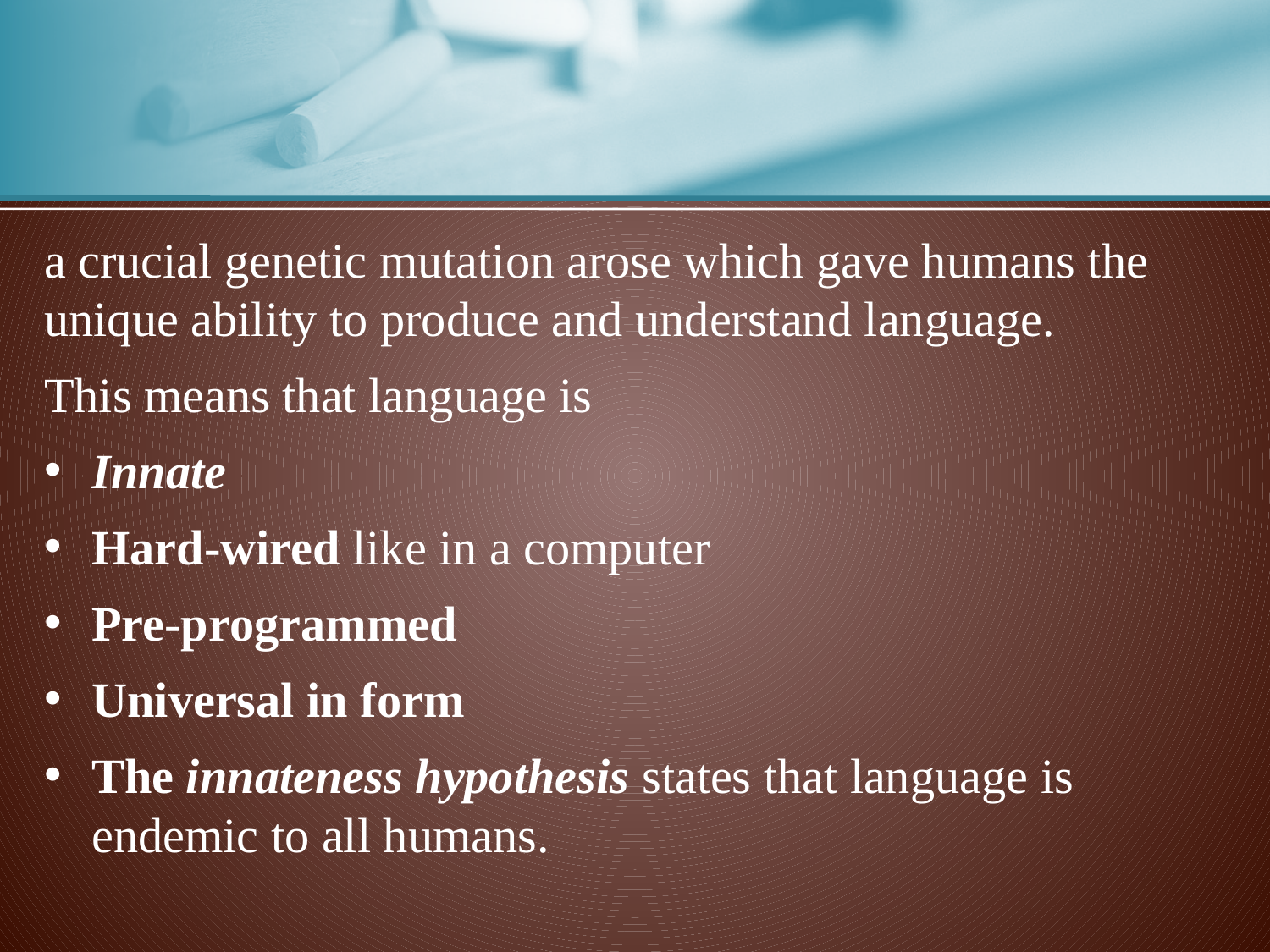

a crucial genetic mutation arose which gave humans the unique ability to produce and understand language.
This means that language is
Innate
Hard-wired like in a computer
Pre-programmed
Universal in form
The innateness hypothesis states that language is endemic to all humans.